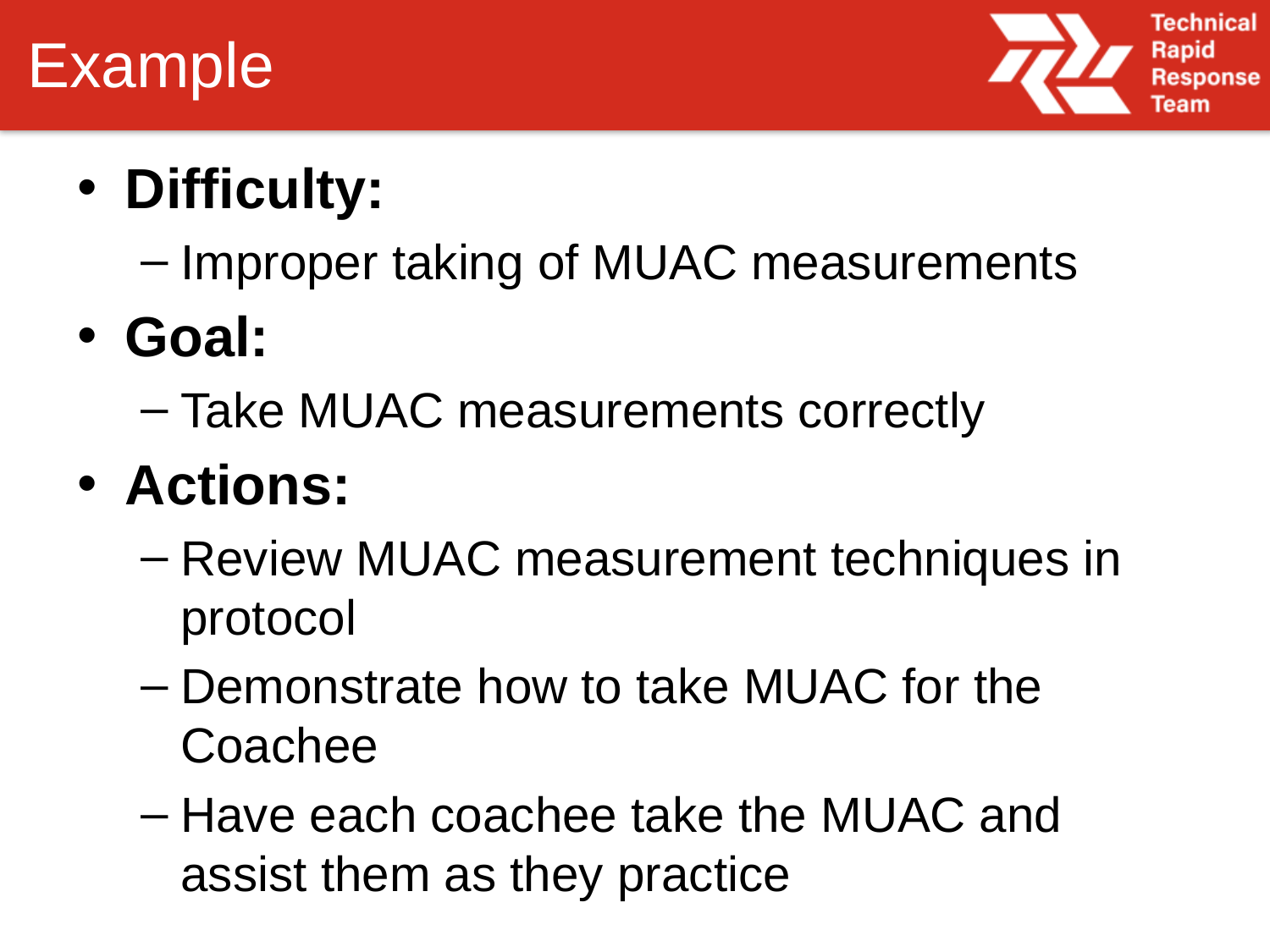

# Example
Difficulty:
Improper taking of MUAC measurements
Goal:
Take MUAC measurements correctly
Actions:
Review MUAC measurement techniques in protocol
Demonstrate how to take MUAC for the Coachee
Have each coachee take the MUAC and assist them as they practice